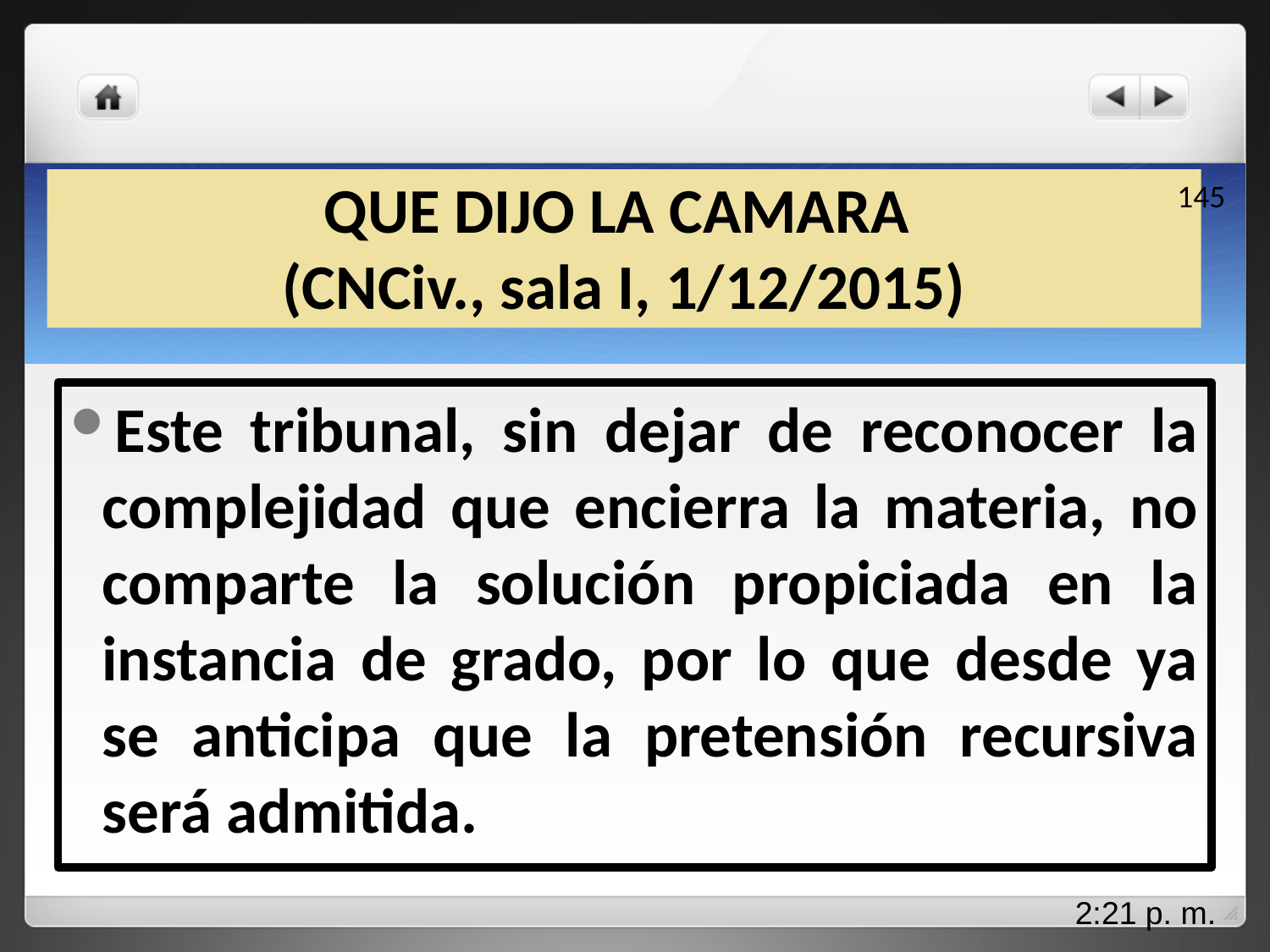

# QUE DIJO LA CAMARA (CNCiv., sala I, 1/12/2015)
145
Este tribunal, sin dejar de reconocer la complejidad que encierra la materia, no comparte la solución propiciada en la instancia de grado, por lo que desde ya se anticipa que la pretensión recursiva será admitida.
2:21 p. m.